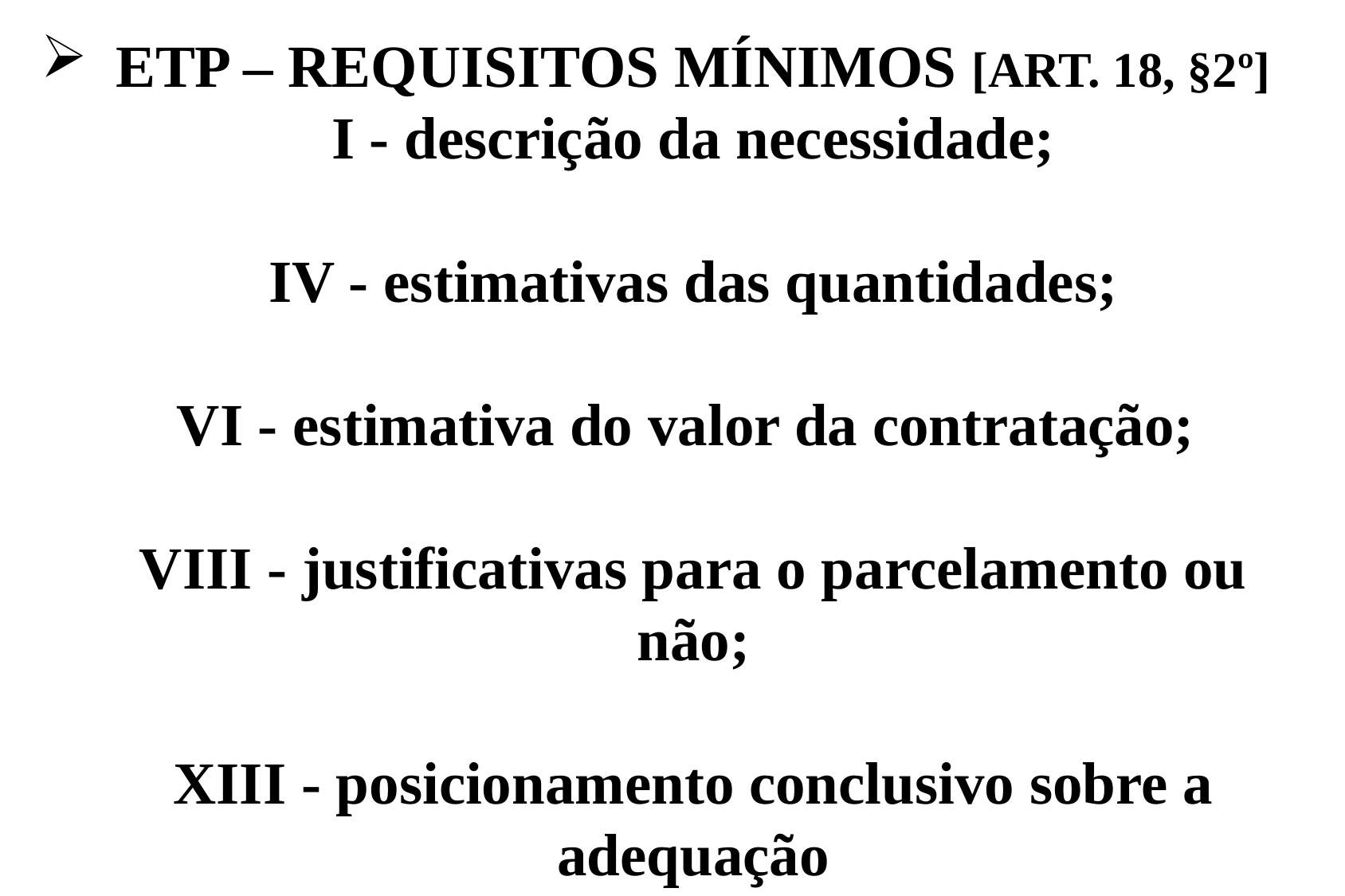

# ETP – REQUISITOS MÍNIMOS [ART. 18, §2º] I - descrição da necessidade; IV - estimativas das quantidades; VI - estimativa do valor da contratação; VIII - justificativas para o parcelamento ou não; XIII - posicionamento conclusivo sobre a adequação